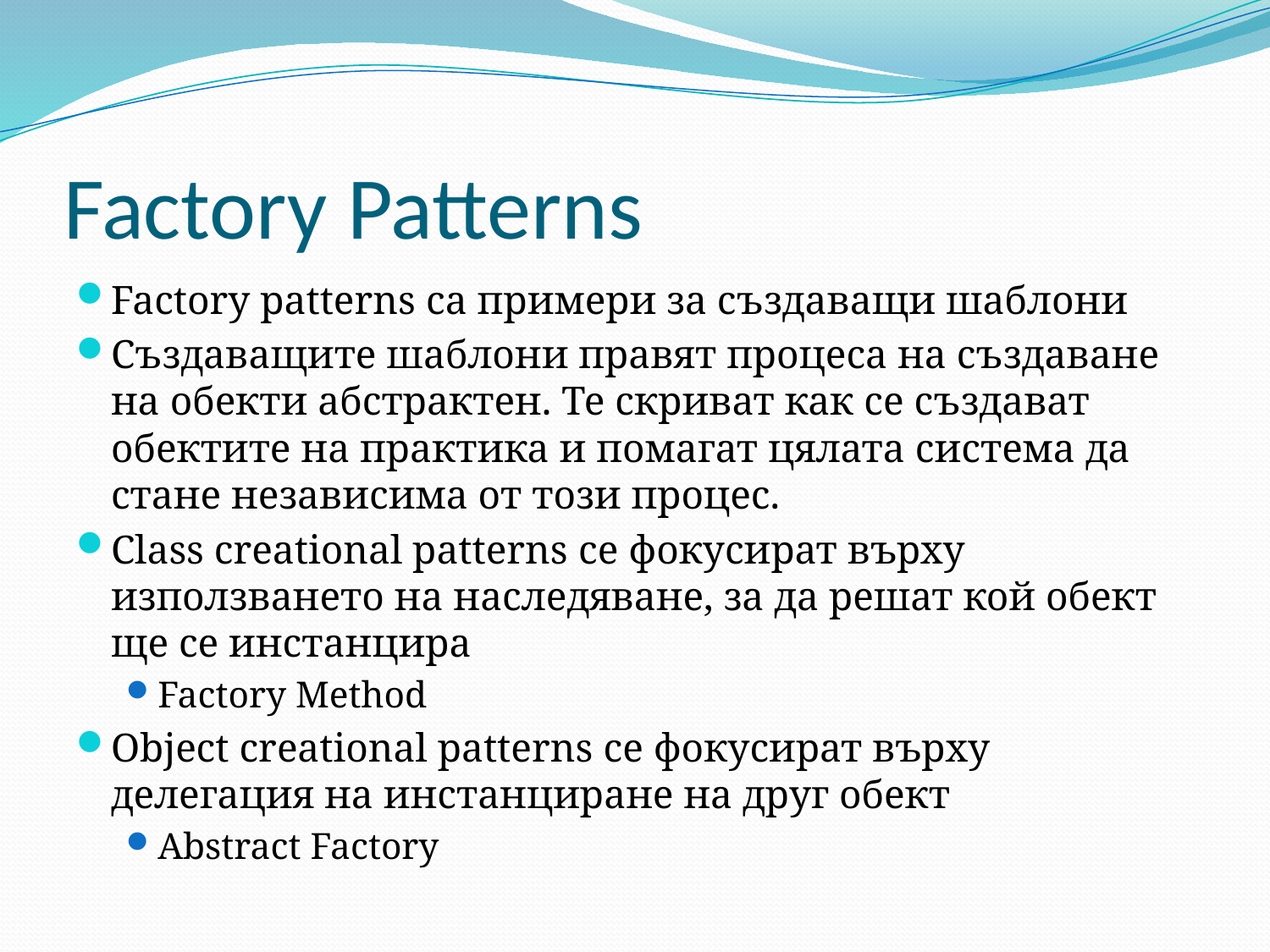

# Factory Patterns
Factory patterns са примери за създаващи шаблони
Създаващите шаблони правят процеса на създаване на обекти абстрактен. Те скриват как се създават обектите на практика и помагат цялата система да стане независима от този процес.
Class creational patterns се фокусират върху използването на наследяване, за да решат кой обект ще се инстанцира
Factory Method
Object creational patterns се фокусират върху делегация на инстанциране на друг обект
Abstract Factory